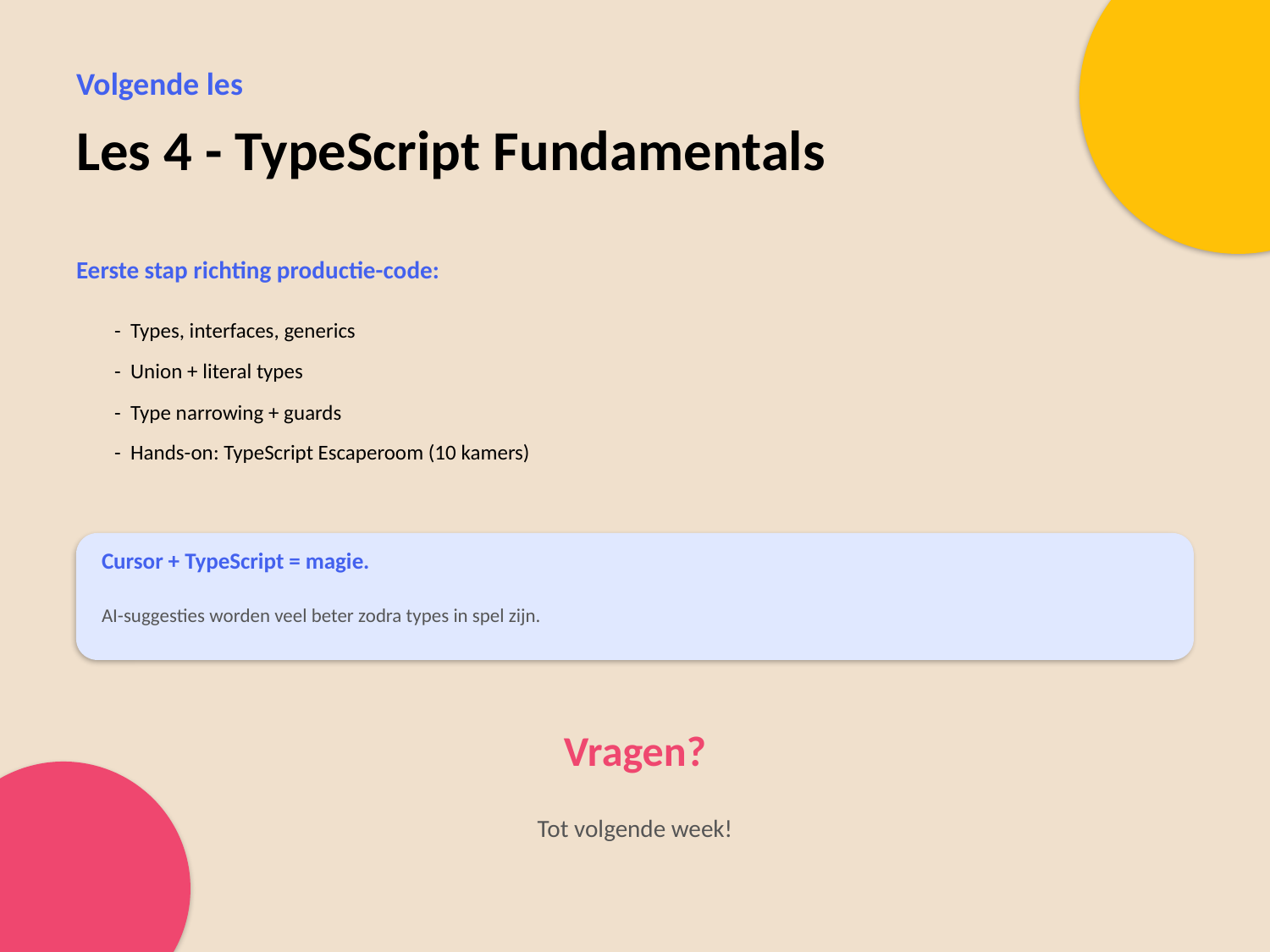

Volgende les
Les 4 - TypeScript Fundamentals
Eerste stap richting productie-code:
-  Types, interfaces, generics
-  Union + literal types
-  Type narrowing + guards
-  Hands-on: TypeScript Escaperoom (10 kamers)

Cursor + TypeScript = magie.
AI-suggesties worden veel beter zodra types in spel zijn.
Vragen?

Tot volgende week!